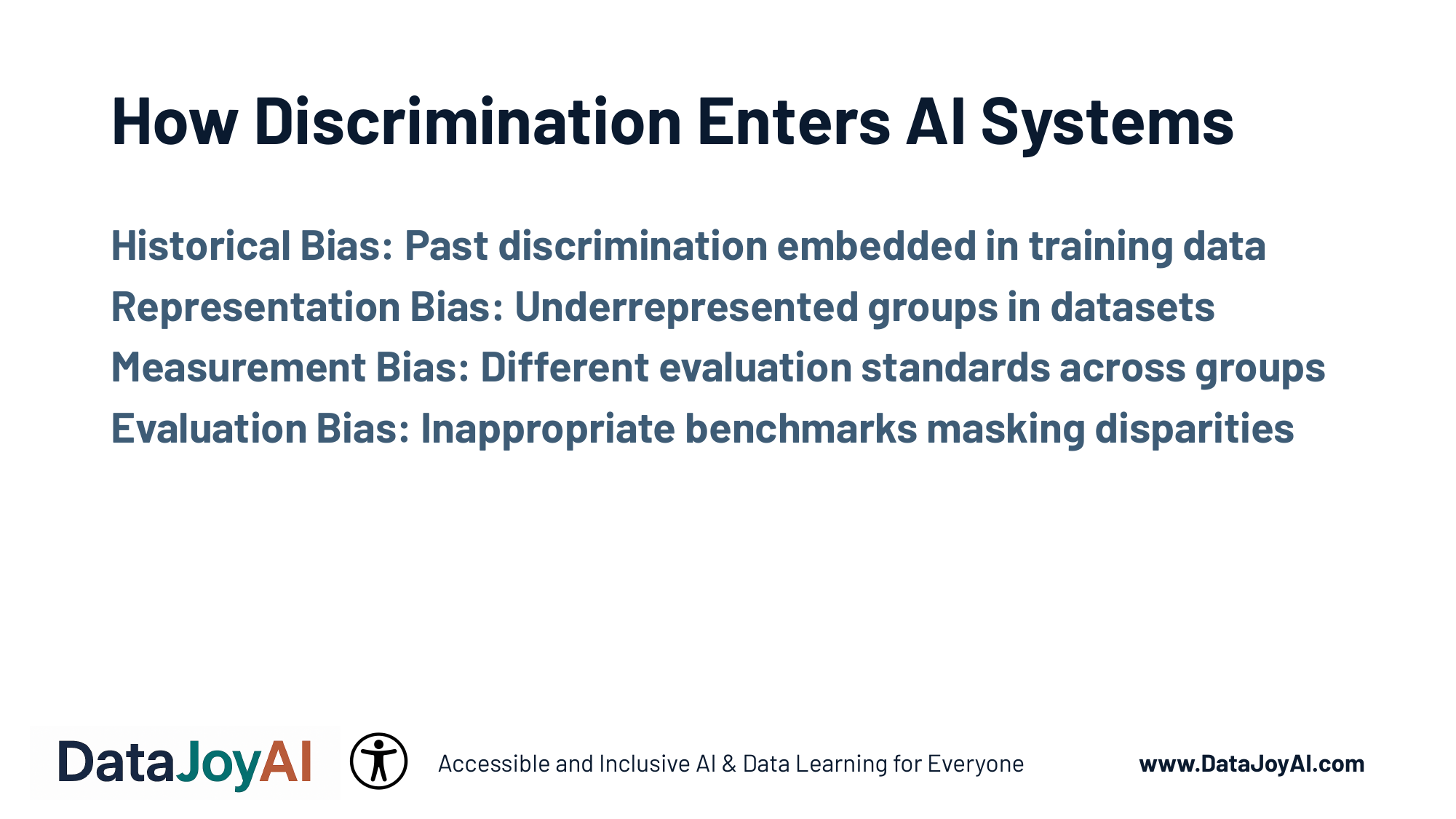

# How Discrimination Enters AI Systems
Historical Bias: Past discrimination embedded in training data
Representation Bias: Underrepresented groups in datasets
Measurement Bias: Different evaluation standards across groups
Evaluation Bias: Inappropriate benchmarks masking disparities